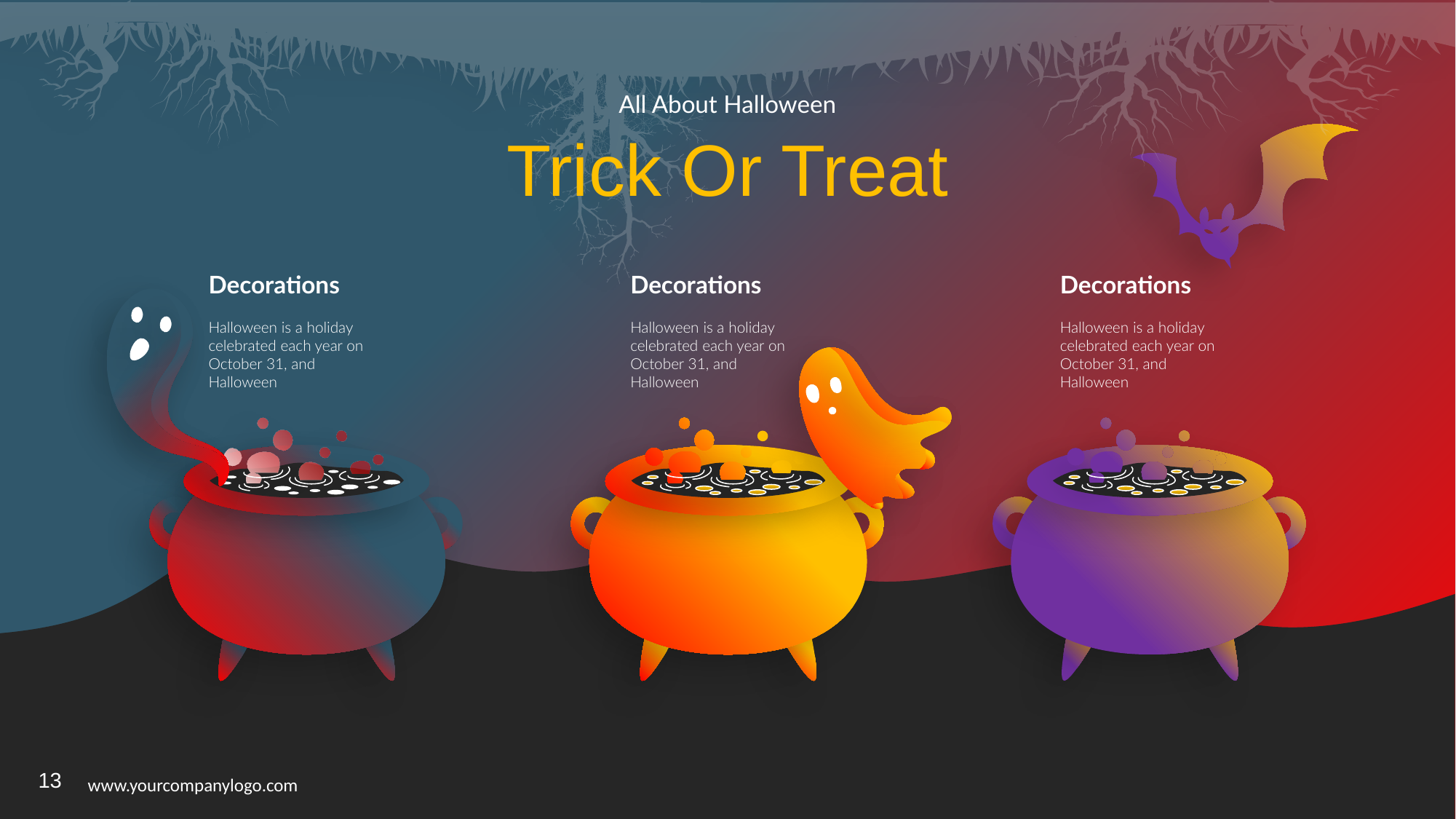

All About Halloween
Trick Or Treat

Decorations
Decorations
Decorations

Halloween is a holiday celebrated each year on October 31, and Halloween
Halloween is a holiday celebrated each year on October 31, and Halloween
Halloween is a holiday celebrated each year on October 31, and Halloween

13
www.yourcompanylogo.com